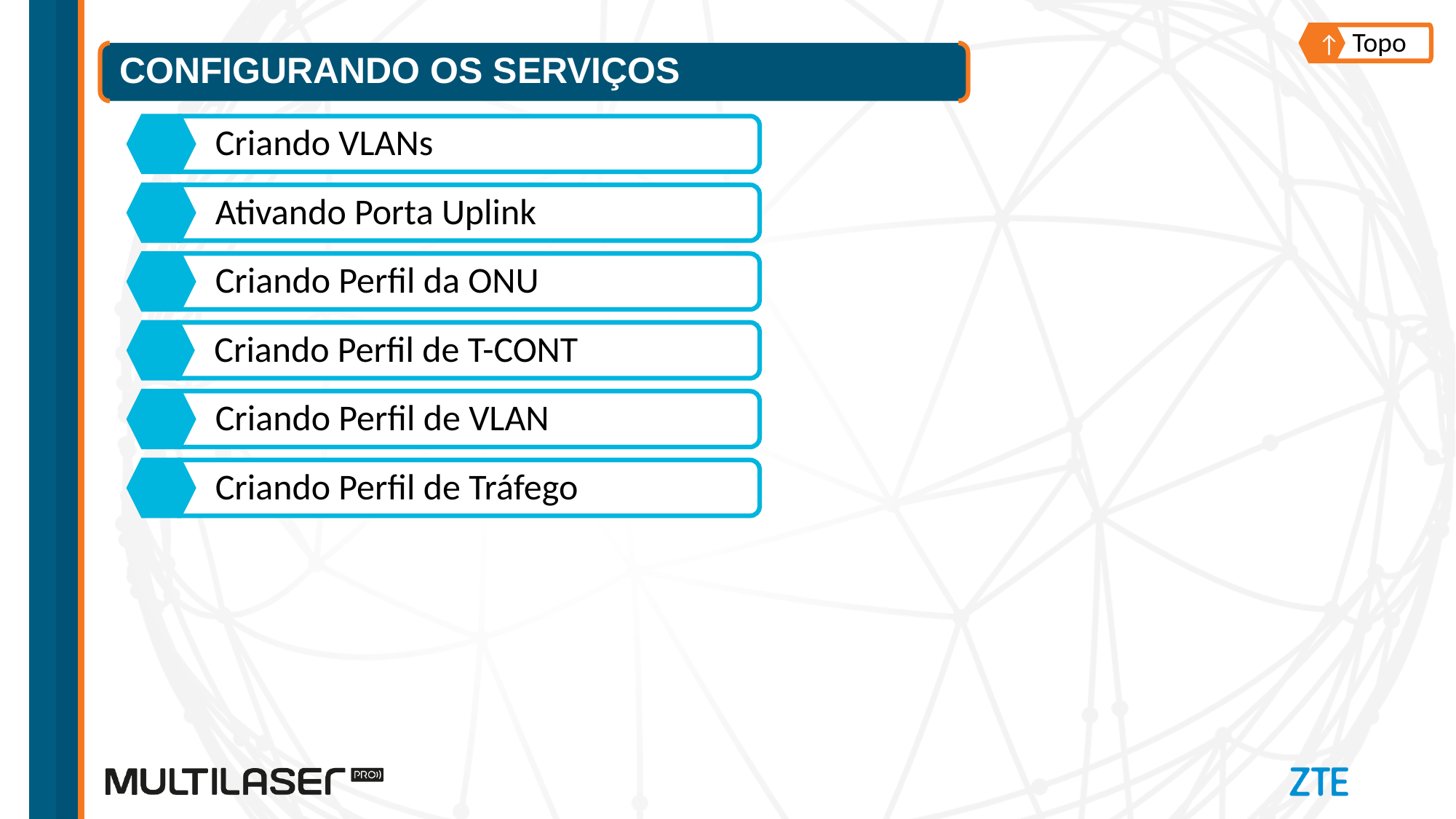

Topo
↑
# Configurando os serviços

Criando VLANs

Ativando Porta Uplink

Criando Perfil da ONU

Criando Perfil de T-CONT

Criando Perfil de VLAN

Criando Perfil de Tráfego